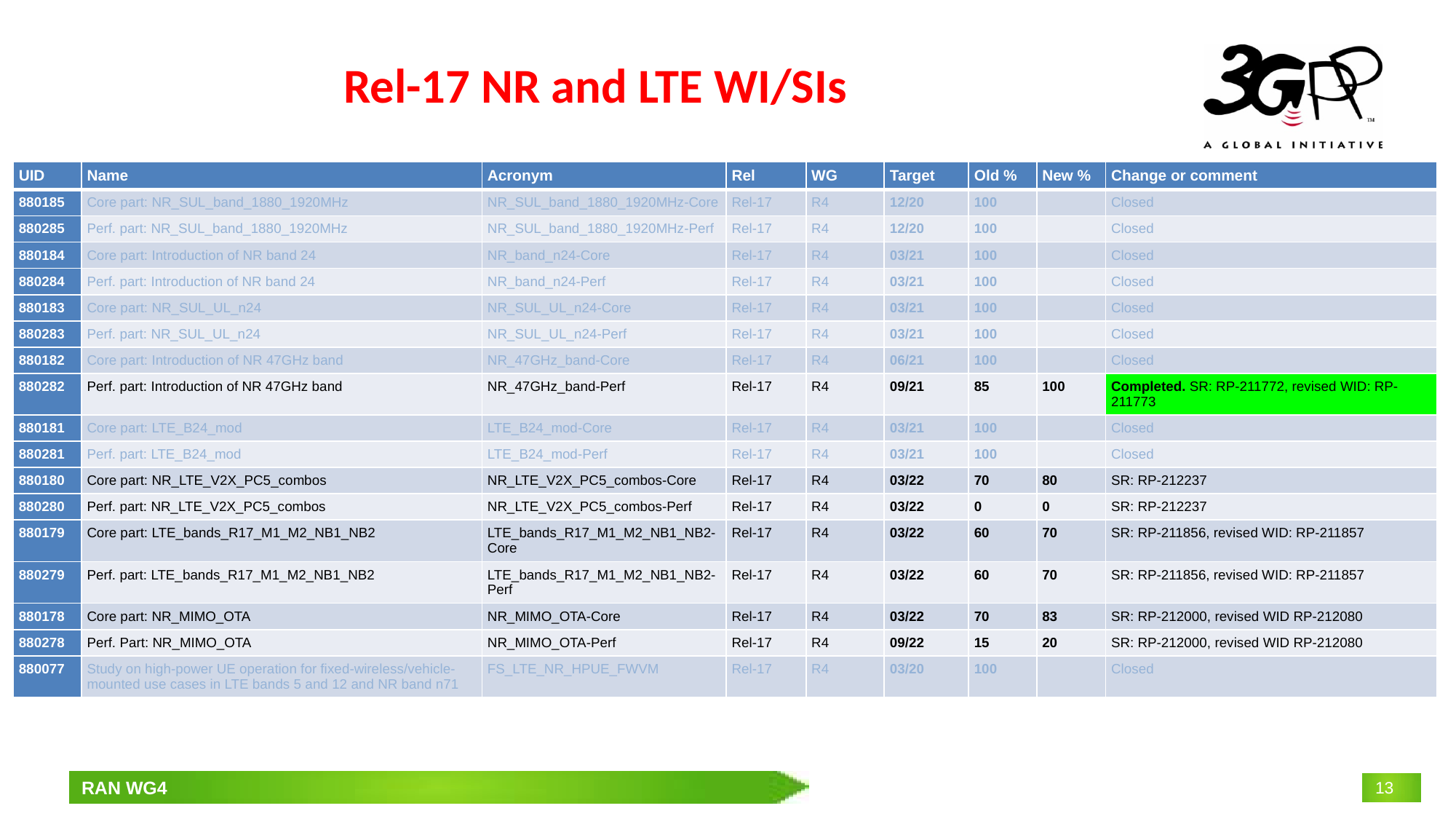

# Rel-17 NR and LTE WI/SIs
| UID | Name | Acronym | Rel | WG | Target | Old % | New % | Change or comment |
| --- | --- | --- | --- | --- | --- | --- | --- | --- |
| 880185 | Core part: NR\_SUL\_band\_1880\_1920MHz | NR\_SUL\_band\_1880\_1920MHz-Core | Rel-17 | R4 | 12/20 | 100 |  | Closed |
| 880285 | Perf. part: NR\_SUL\_band\_1880\_1920MHz | NR\_SUL\_band\_1880\_1920MHz-Perf | Rel-17 | R4 | 12/20 | 100 |  | Closed |
| 880184 | Core part: Introduction of NR band 24 | NR\_band\_n24-Core | Rel-17 | R4 | 03/21 | 100 |  | Closed |
| 880284 | Perf. part: Introduction of NR band 24 | NR\_band\_n24-Perf | Rel-17 | R4 | 03/21 | 100 |  | Closed |
| 880183 | Core part: NR\_SUL\_UL\_n24 | NR\_SUL\_UL\_n24-Core | Rel-17 | R4 | 03/21 | 100 |  | Closed |
| 880283 | Perf. part: NR\_SUL\_UL\_n24 | NR\_SUL\_UL\_n24-Perf | Rel-17 | R4 | 03/21 | 100 |  | Closed |
| 880182 | Core part: Introduction of NR 47GHz band | NR\_47GHz\_band-Core | Rel-17 | R4 | 06/21 | 100 |  | Closed |
| 880282 | Perf. part: Introduction of NR 47GHz band | NR\_47GHz\_band-Perf | Rel-17 | R4 | 09/21 | 85 | 100 | Completed. SR: RP-211772, revised WID: RP-211773 |
| 880181 | Core part: LTE\_B24\_mod | LTE\_B24\_mod-Core | Rel-17 | R4 | 03/21 | 100 |  | Closed |
| 880281 | Perf. part: LTE\_B24\_mod | LTE\_B24\_mod-Perf | Rel-17 | R4 | 03/21 | 100 |  | Closed |
| 880180 | Core part: NR\_LTE\_V2X\_PC5\_combos | NR\_LTE\_V2X\_PC5\_combos-Core | Rel-17 | R4 | 03/22 | 70 | 80 | SR: RP-212237 |
| 880280 | Perf. part: NR\_LTE\_V2X\_PC5\_combos | NR\_LTE\_V2X\_PC5\_combos-Perf | Rel-17 | R4 | 03/22 | 0 | 0 | SR: RP-212237 |
| 880179 | Core part: LTE\_bands\_R17\_M1\_M2\_NB1\_NB2 | LTE\_bands\_R17\_M1\_M2\_NB1\_NB2-Core | Rel-17 | R4 | 03/22 | 60 | 70 | SR: RP-211856, revised WID: RP-211857 |
| 880279 | Perf. part: LTE\_bands\_R17\_M1\_M2\_NB1\_NB2 | LTE\_bands\_R17\_M1\_M2\_NB1\_NB2-Perf | Rel-17 | R4 | 03/22 | 60 | 70 | SR: RP-211856, revised WID: RP-211857 |
| 880178 | Core part: NR\_MIMO\_OTA | NR\_MIMO\_OTA-Core | Rel-17 | R4 | 03/22 | 70 | 83 | SR: RP-212000, revised WID RP-212080 |
| 880278 | Perf. Part: NR\_MIMO\_OTA | NR\_MIMO\_OTA-Perf | Rel-17 | R4 | 09/22 | 15 | 20 | SR: RP-212000, revised WID RP-212080 |
| 880077 | Study on high-power UE operation for fixed-wireless/vehicle-mounted use cases in LTE bands 5 and 12 and NR band n71 | FS\_LTE\_NR\_HPUE\_FWVM | Rel-17 | R4 | 03/20 | 100 |  | Closed |